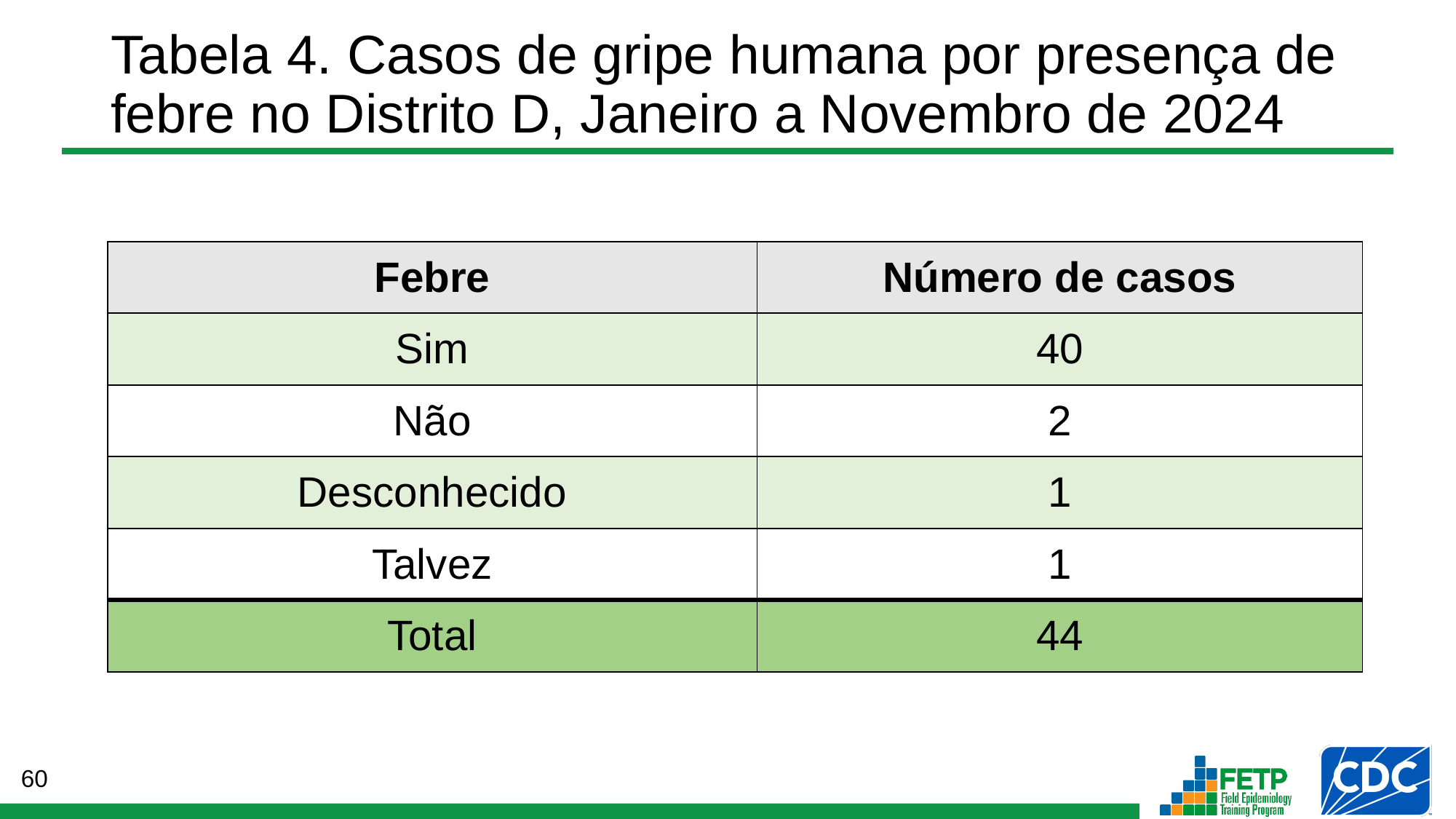

# Tabela 4. Casos de gripe humana por presença de febre no Distrito D, Janeiro a Novembro de 2024
| Febre | Número de casos |
| --- | --- |
| Sim | 40 |
| Não | 2 |
| Desconhecido | 1 |
| Talvez | 1 |
| Total | 44 |